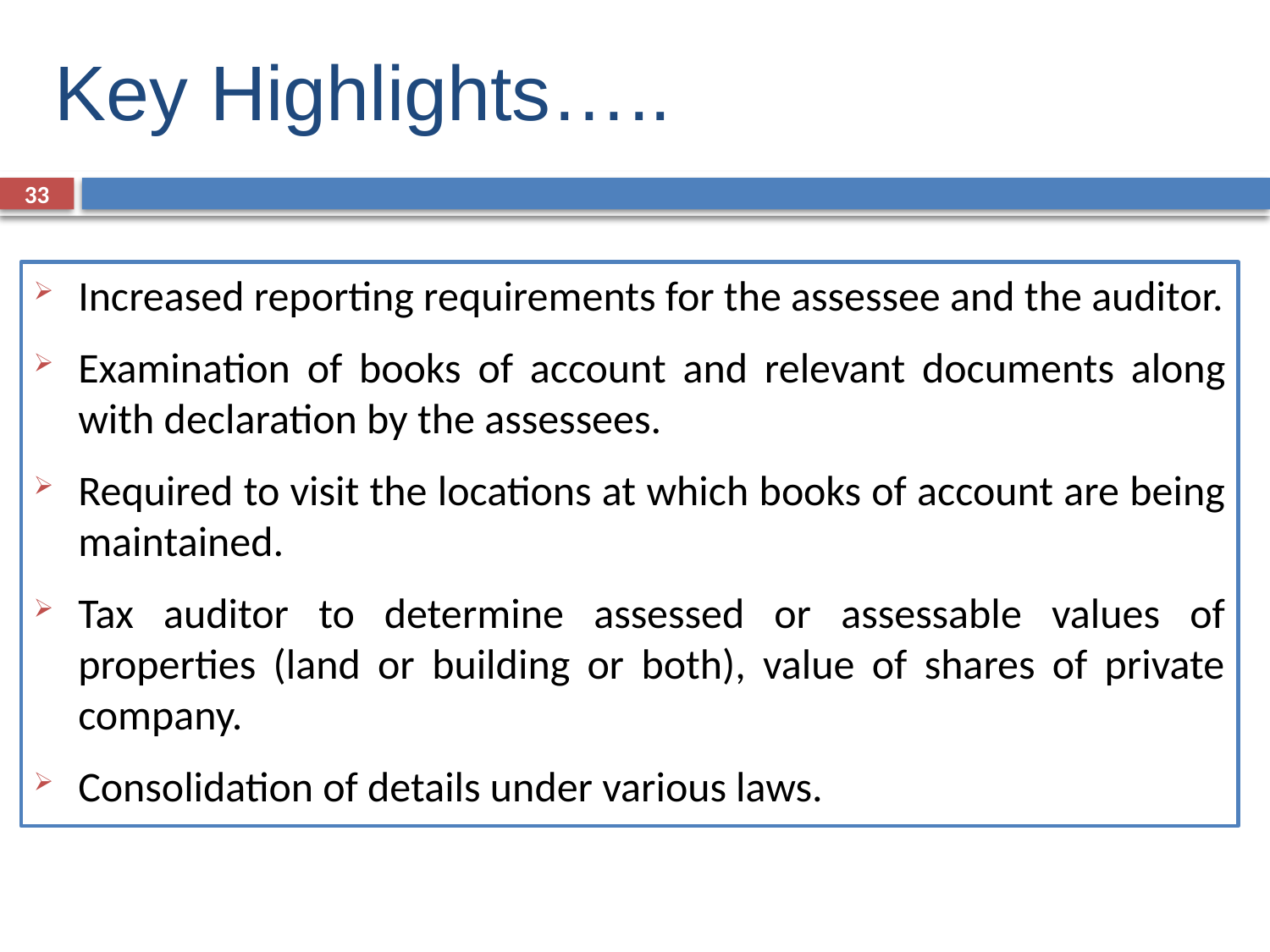

# Key Highlights…..
33
Increased reporting requirements for the assessee and the auditor.
Examination of books of account and relevant documents along with declaration by the assessees.
Required to visit the locations at which books of account are being maintained.
Tax auditor to determine assessed or assessable values of properties (land or building or both), value of shares of private company.
Consolidation of details under various laws.